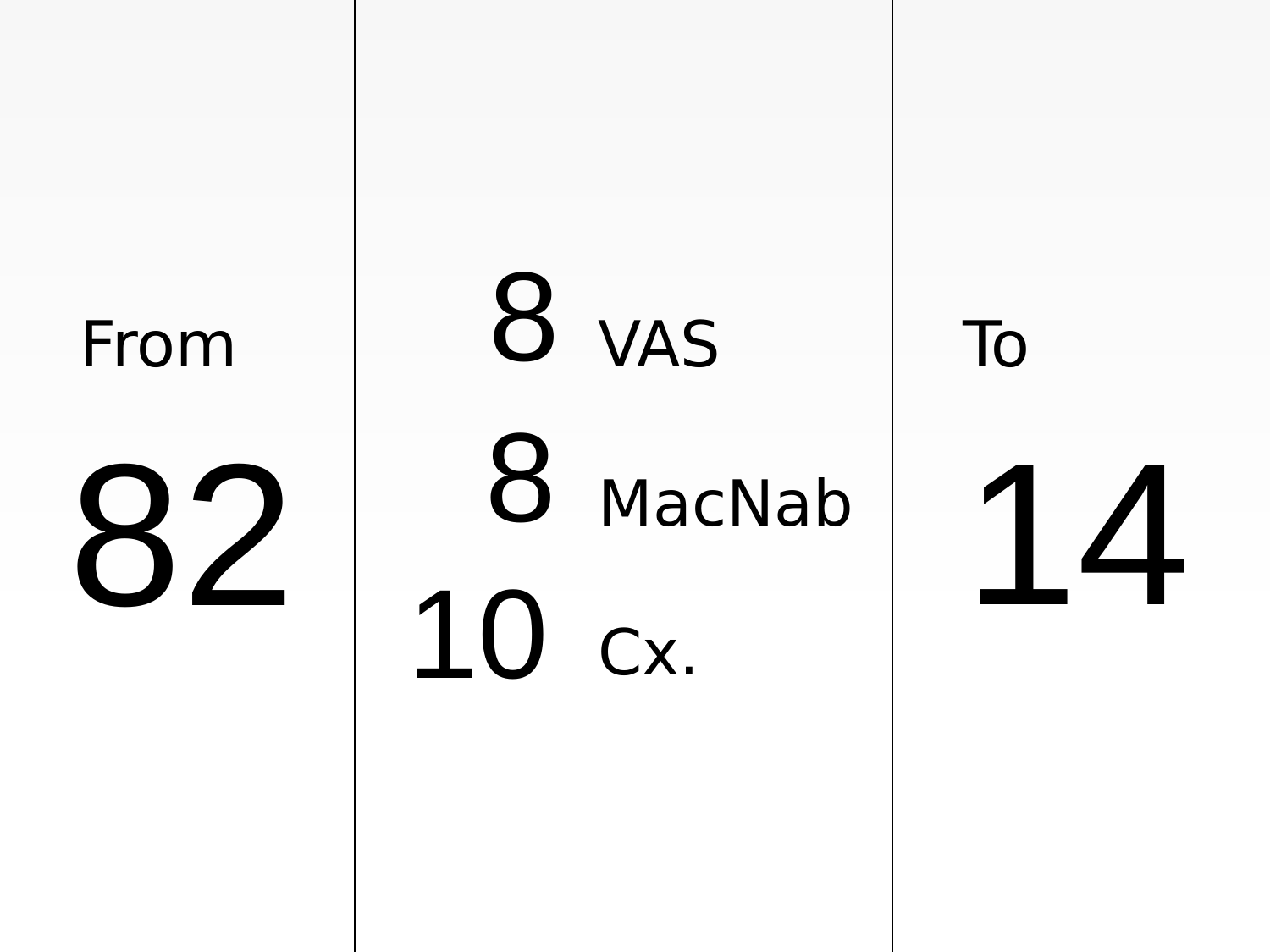

8
VAS
8
MacNab
10
Cx.
From
To
14
82